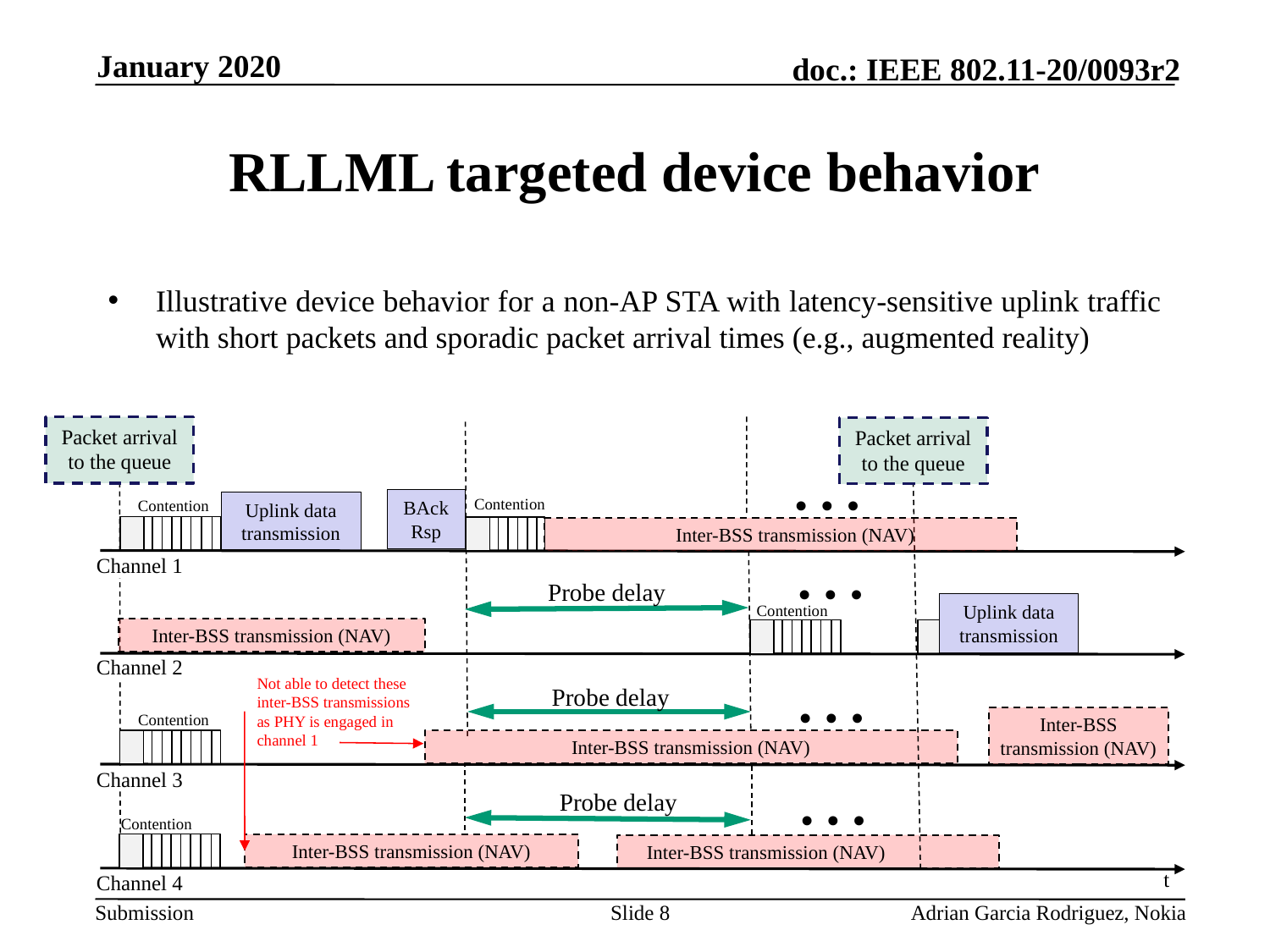

January 2020
# RLLML targeted device behavior
Illustrative device behavior for a non-AP STA with latency-sensitive uplink traffic with short packets and sporadic packet arrival times (e.g., augmented reality)
Packet arrival to the queue
Packet arrival to the queue
…
BAck Rsp
Uplink data transmission
Contention
Contention

                         Inter-BSS transmission (NAV)
…
Channel 1
Probe delay
Uplink data transmission
Contention
Inter-BSS transmission (NAV)

…
Channel 2
Not able to detect these inter-BSS transmissions as PHY is engaged in channel 1
Probe delay
Inter-BSS transmission (NAV)
Contention
Inter-BSS transmission (NAV)

…
Channel 3
Probe delay
Contention

Inter-BSS transmission (NAV)
    Inter-BSS transmission (NAV)
t
Channel 4
Slide 8
Adrian Garcia Rodriguez, Nokia